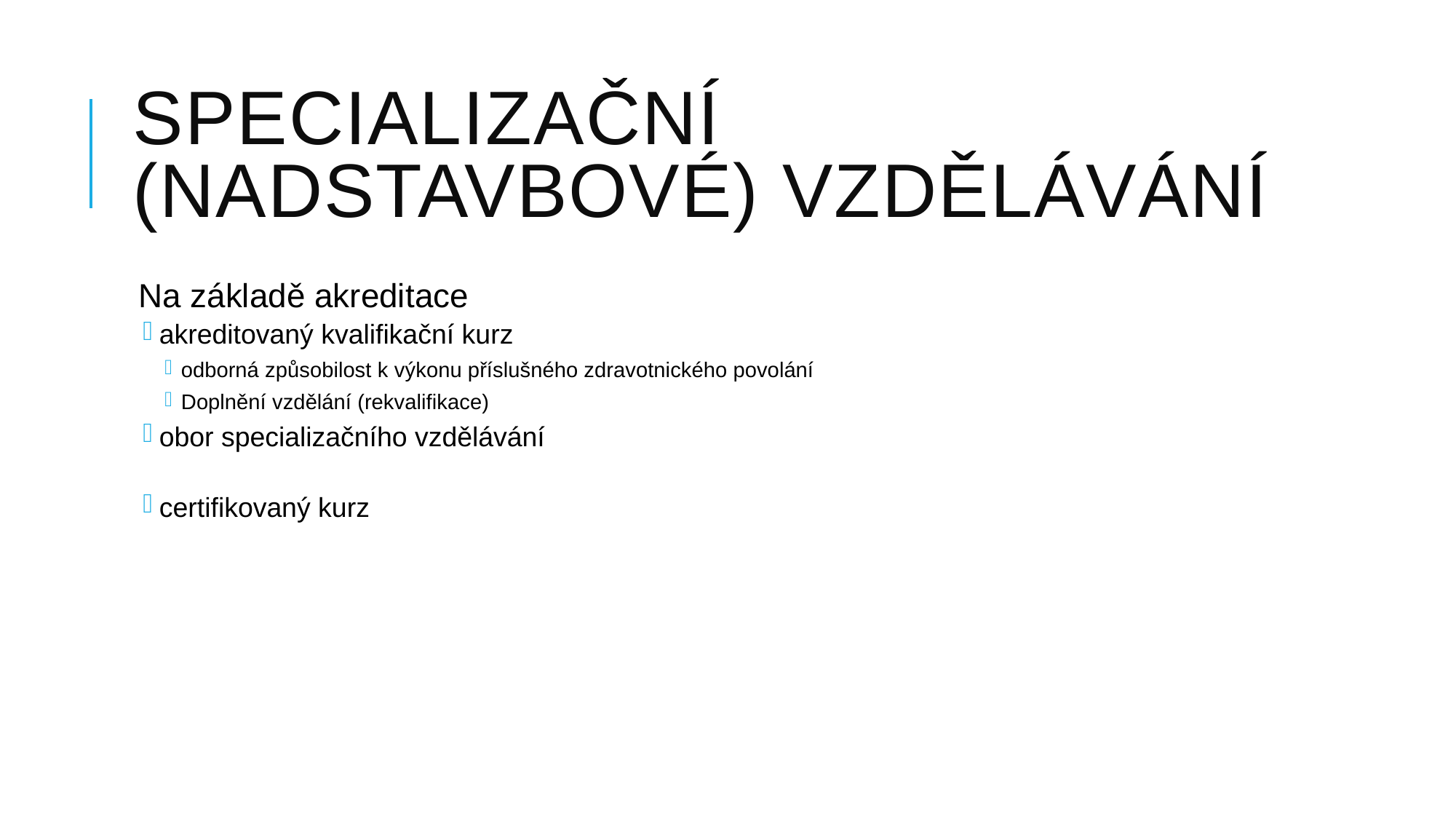

# Specializační (nadstavbové) vzdělávání
Na základě akreditace
akreditovaný kvalifikační kurz
odborná způsobilost k výkonu příslušného zdravotnického povolání
Doplnění vzdělání (rekvalifikace)
obor specializačního vzdělávání

certifikovaný kurz